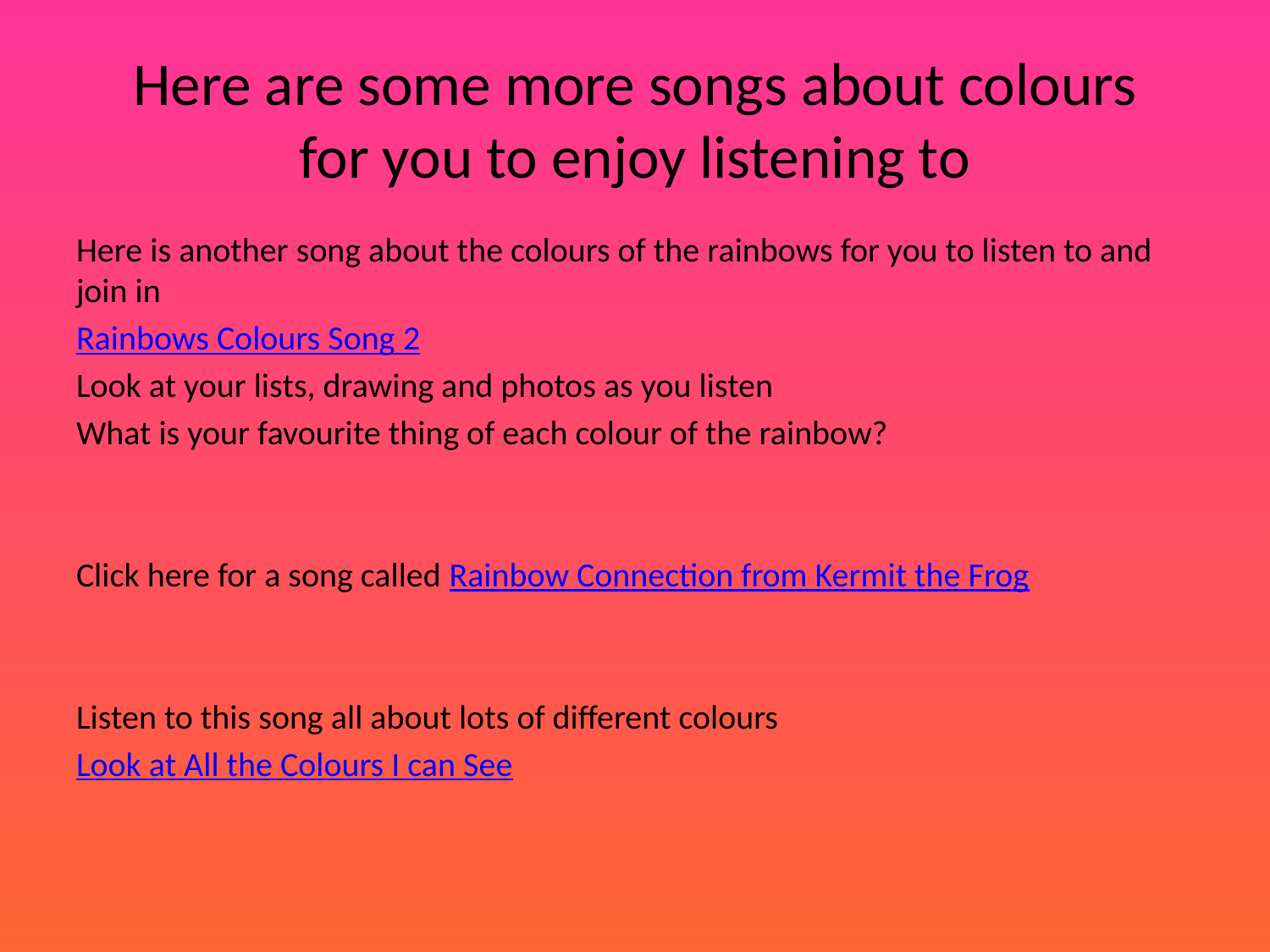

# Here are some more songs about colours for you to enjoy listening to
Here is another song about the colours of the rainbows for you to listen to and join in
Rainbows Colours Song 2
Look at your lists, drawing and photos as you listen
What is your favourite thing of each colour of the rainbow?

Click here for a song called Rainbow Connection from Kermit the Frog

Listen to this song all about lots of different colours
Look at All the Colours I can See